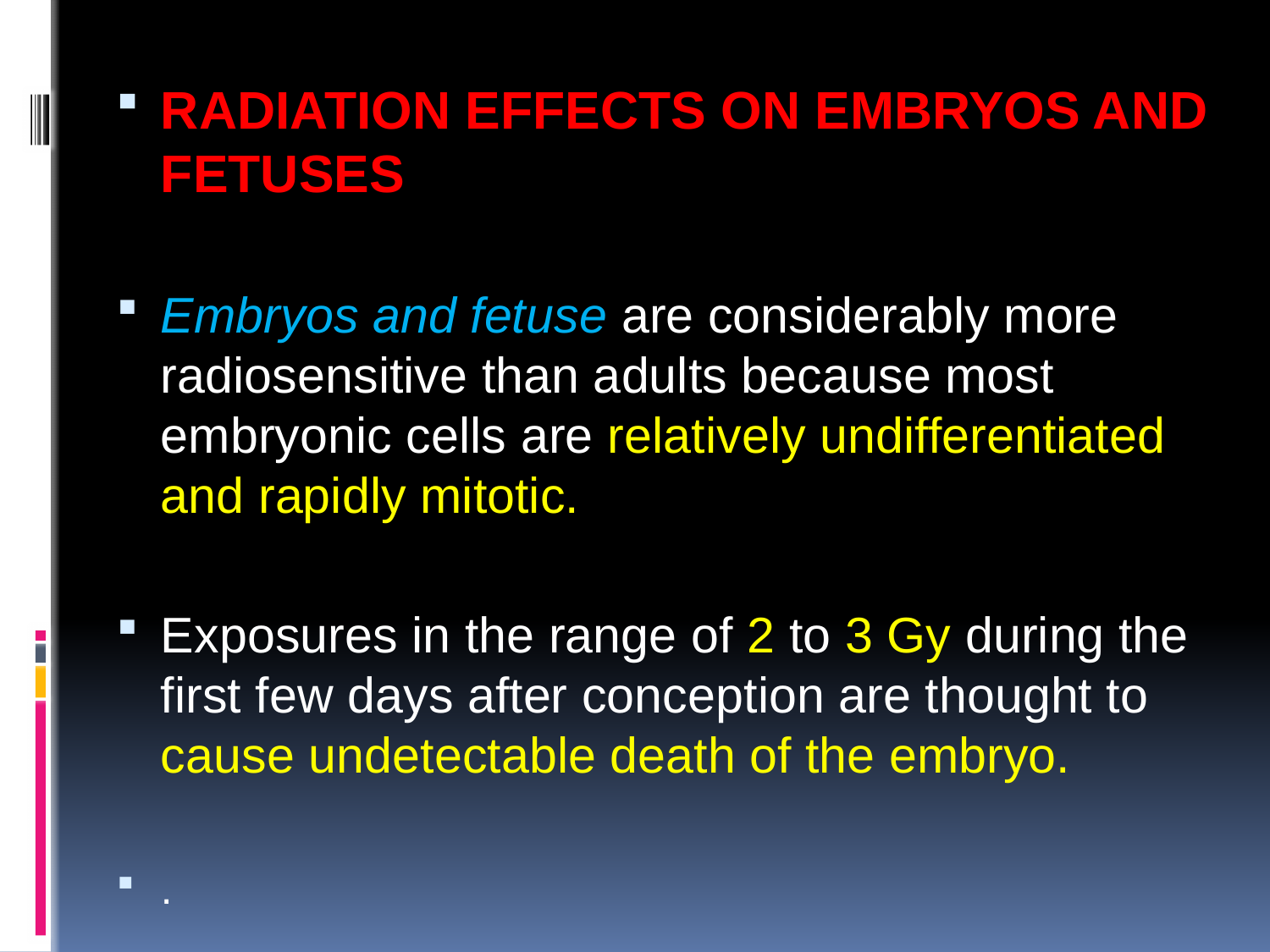

RADIATION EFFECTS ON EMBRYOS AND FETUSES

Embryos and fetuse are considerably more radiosensitive than adults because most embryonic cells are relatively undifferentiated and rapidly mitotic.

Exposures in the range of 2 to 3 Gy during the first few days after conception are thought to cause undetectable death of the embryo.

.